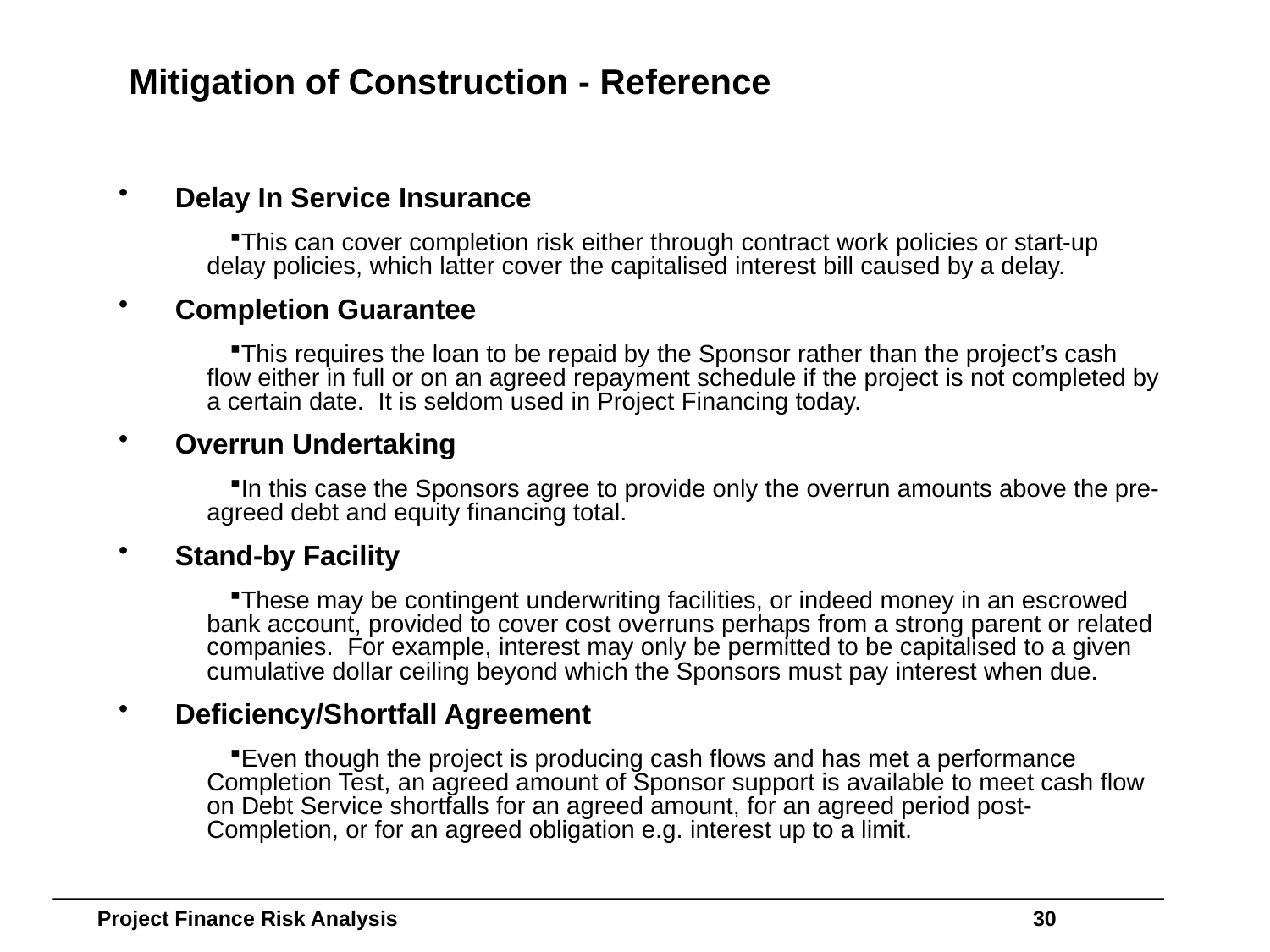

# Mitigation of Construction - Reference
Delay In Service Insurance
This can cover completion risk either through contract work policies or start-up delay policies, which latter cover the capitalised interest bill caused by a delay.
Completion Guarantee
This requires the loan to be repaid by the Sponsor rather than the project’s cash flow either in full or on an agreed repayment schedule if the project is not completed by a certain date.  It is seldom used in Project Financing today.
Overrun Undertaking
In this case the Sponsors agree to provide only the overrun amounts above the pre-agreed debt and equity financing total.
Stand-by Facility
These may be contingent underwriting facilities, or indeed money in an escrowed bank account, provided to cover cost overruns perhaps from a strong parent or related companies.  For example, interest may only be permitted to be capitalised to a given cumulative dollar ceiling beyond which the Sponsors must pay interest when due.
Deficiency/Shortfall Agreement
Even though the project is producing cash flows and has met a performance Completion Test, an agreed amount of Sponsor support is available to meet cash flow on Debt Service shortfalls for an agreed amount, for an agreed period post-Completion, or for an agreed obligation e.g. interest up to a limit.